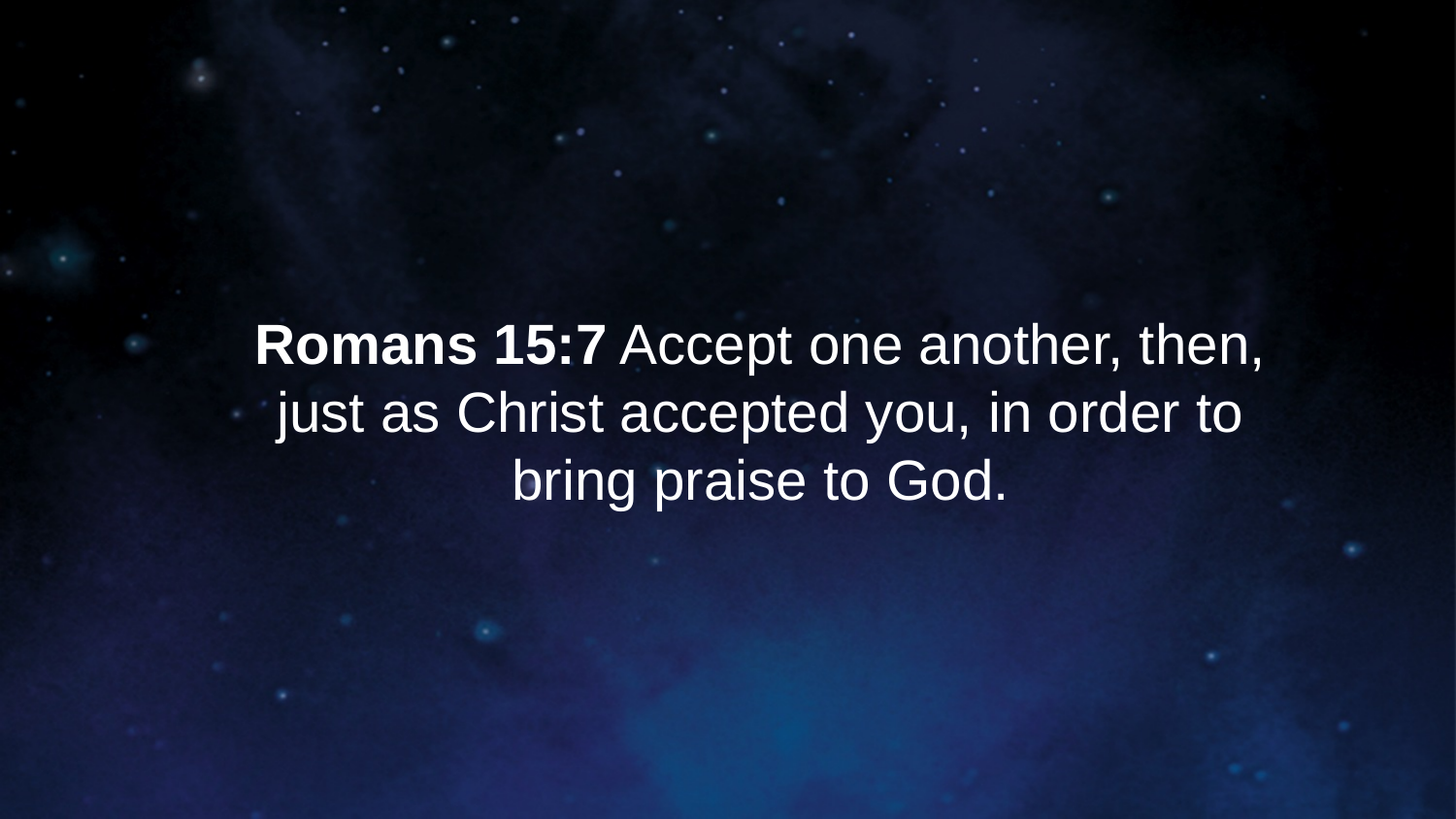

# Romans 15:7 Accept one another, then, just as Christ accepted you, in order to bring praise to God.